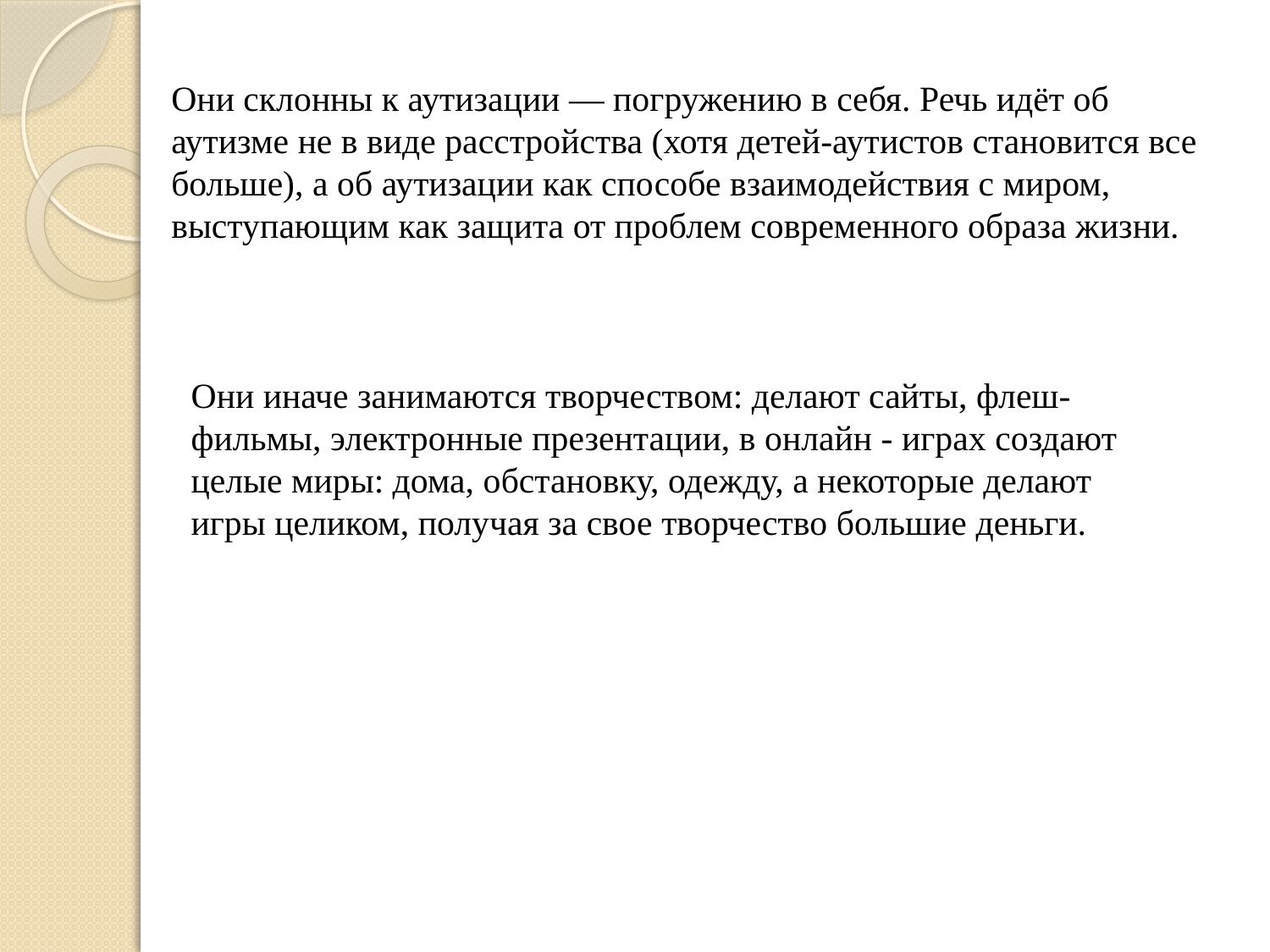

Они склонны к аутизации — погружению в себя. Речь идёт об аутизме не в виде расстройства (хотя детей-аутистов становится все больше), а об аутизации как способе взаимодействия с миром, выступающим как защита от проблем современного образа жизни.
Они иначе занимаются творчеством: делают сайты, флеш-фильмы, электронные презентации, в онлайн - играх создают целые миры: дома, обстановку, одежду, а некоторые делают игры целиком, получая за свое творчество большие деньги.